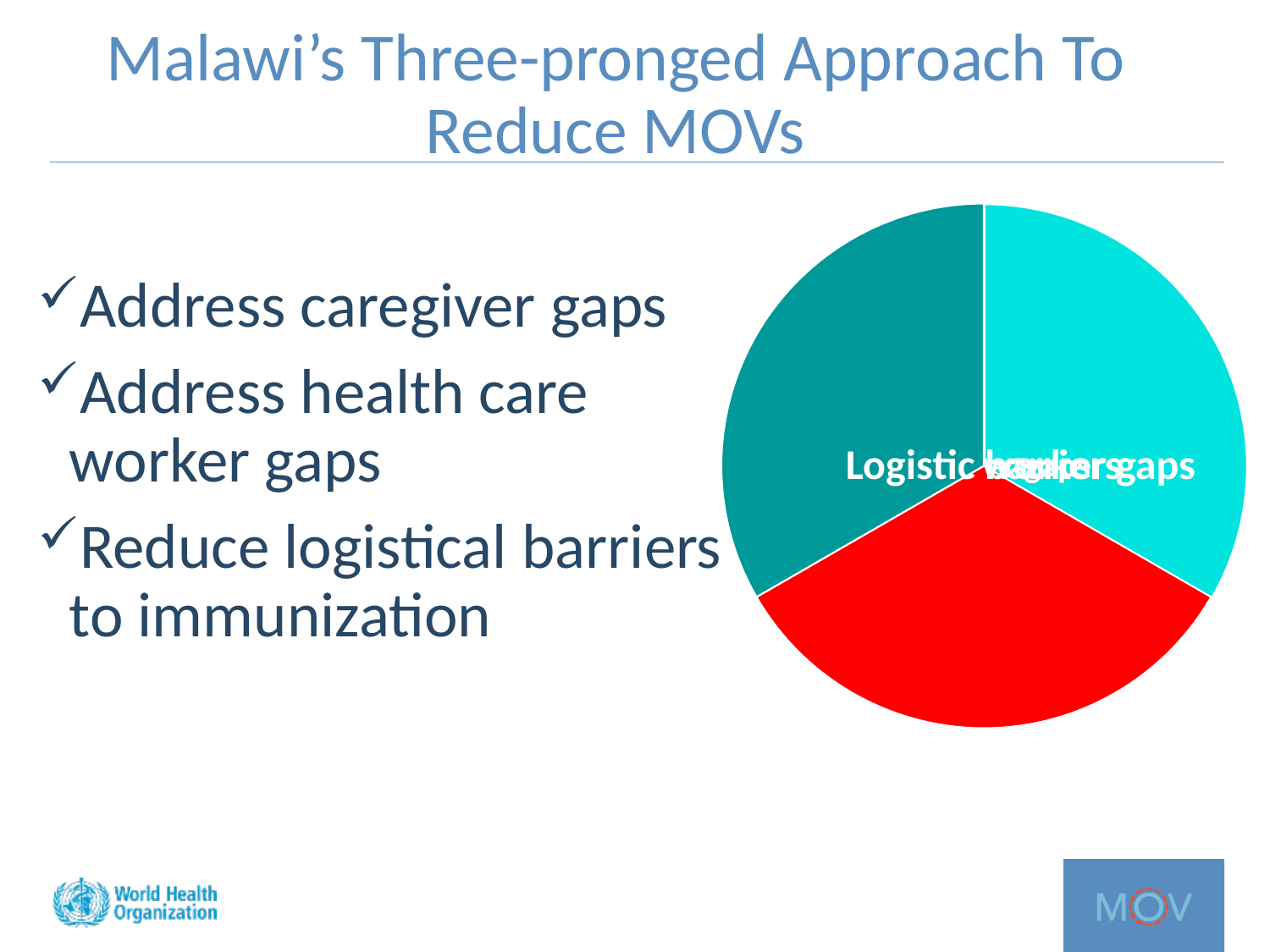

# Malawi’s Three-pronged Approach To Reduce MOVs
Caregiver gaps
Health care worker gaps
Logistic barriers
Address caregiver gaps
Address health care worker gaps
Reduce logistical barriers to immunization